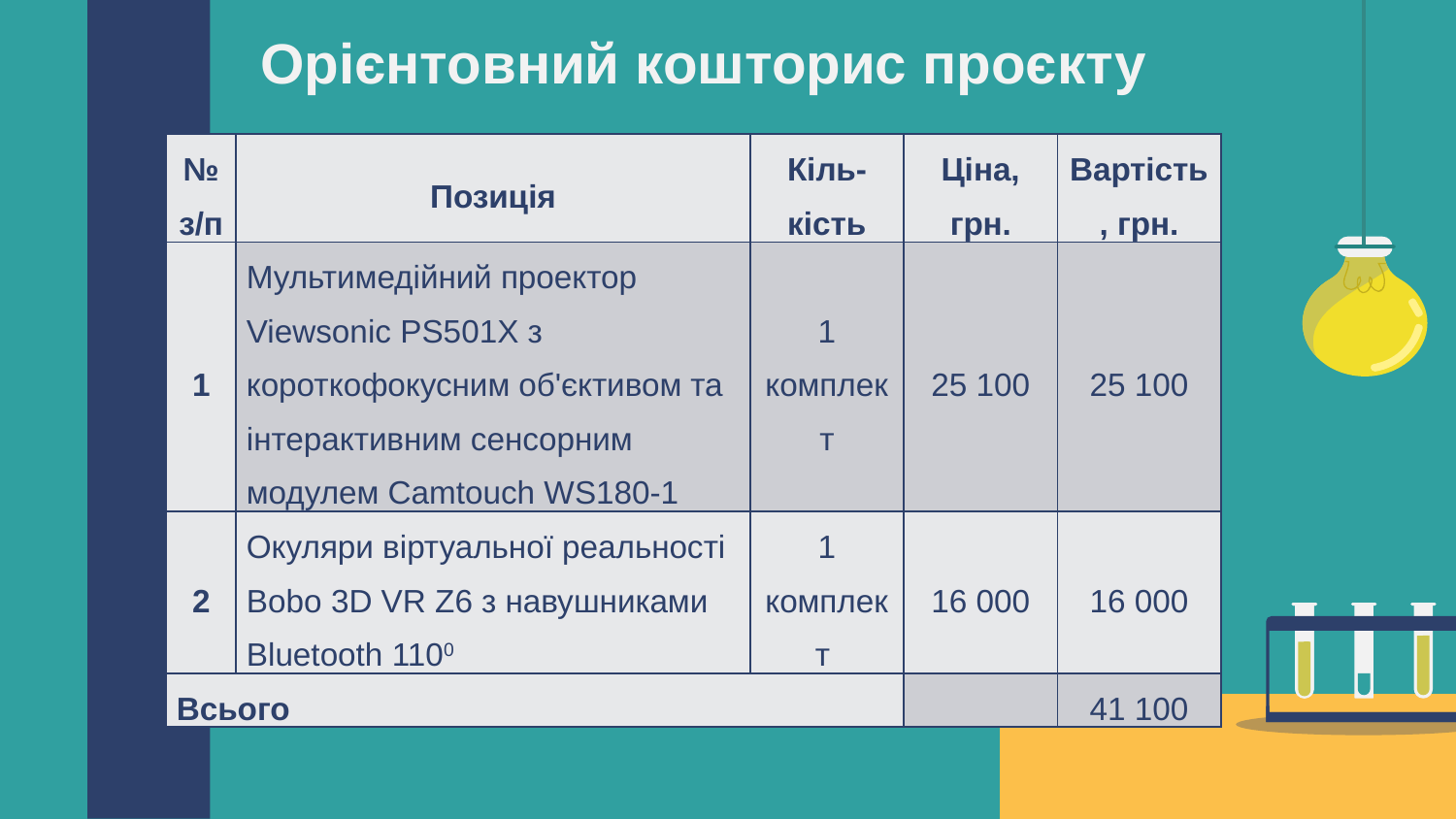

Орієнтовний кошторис проєкту
| № з/п | Позиція | Кіль-кість | Ціна, грн. | Вартість, грн. |
| --- | --- | --- | --- | --- |
| 1 | Мультимедійний проектор Viewsonic PS501X з короткофокусним об'єктивом та інтерактивним сенсорним модулем Camtouch WS180-1 | 1 комплект | 25 100 | 25 100 |
| 2 | Окуляри віртуальної реальності Bobo 3D VR Z6 з навушниками Bluetooth 1100 | 1 комплект | 16 000 | 16 000 |
| Всього |  |  |  | 41 100 |